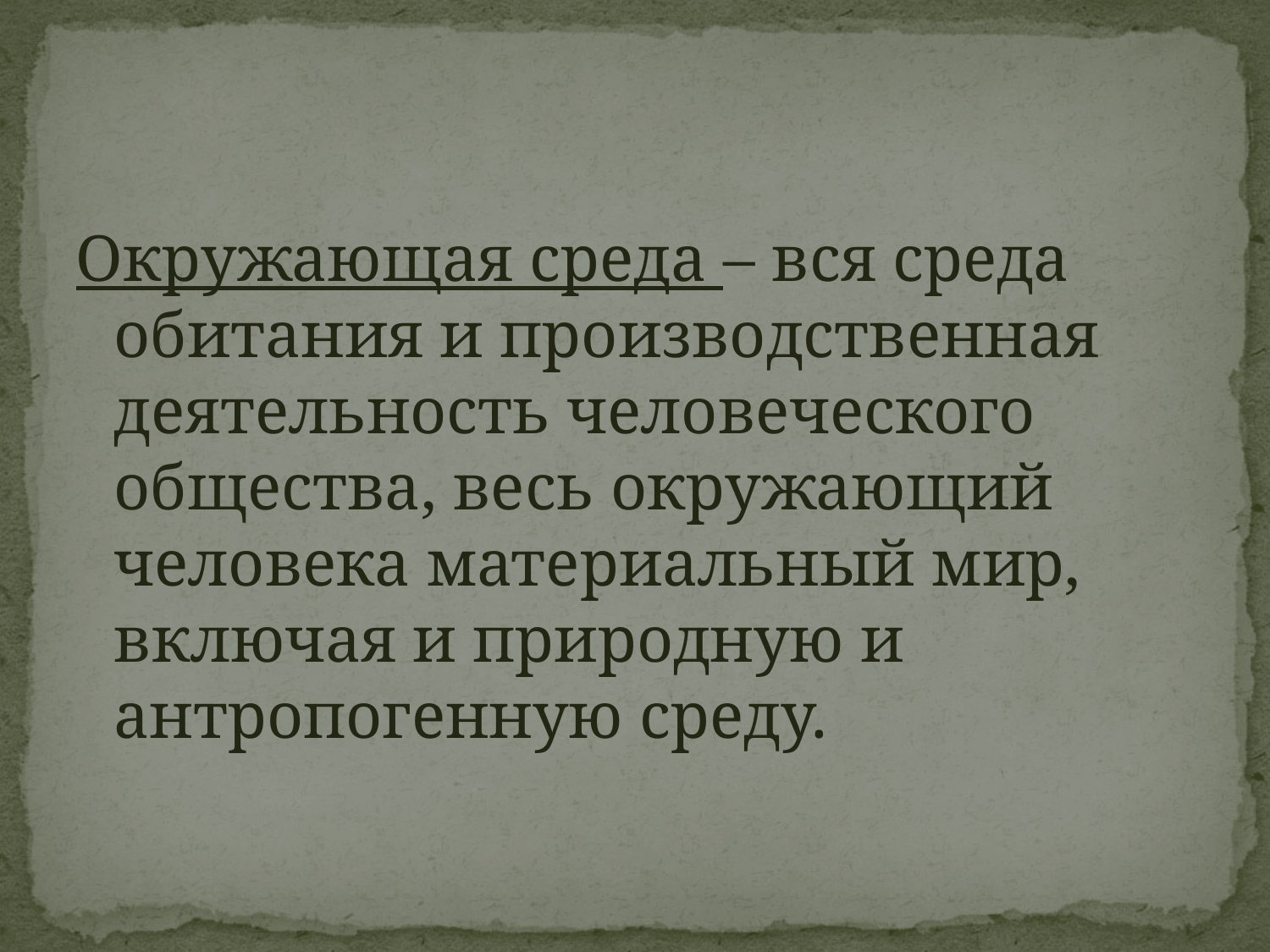

#
Окружающая среда – вся среда обитания и производственная деятельность человеческого общества, весь окружающий человека материальный мир, включая и природную и антропогенную среду.